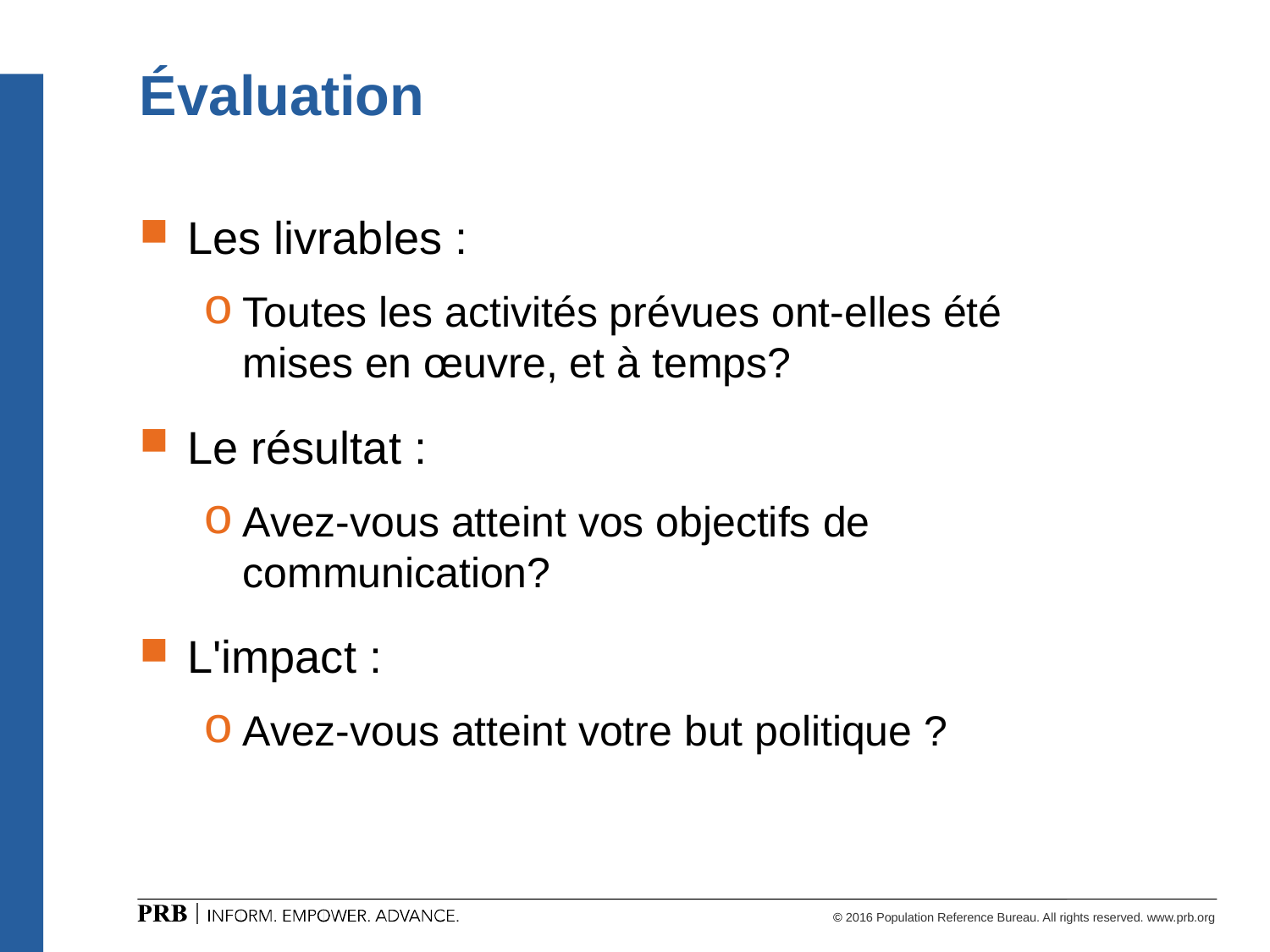

# Évaluation
Les livrables :
Toutes les activités prévues ont-elles été mises en œuvre, et à temps?
Le résultat :
Avez-vous atteint vos objectifs de communication?
L'impact :
Avez-vous atteint votre but politique ?